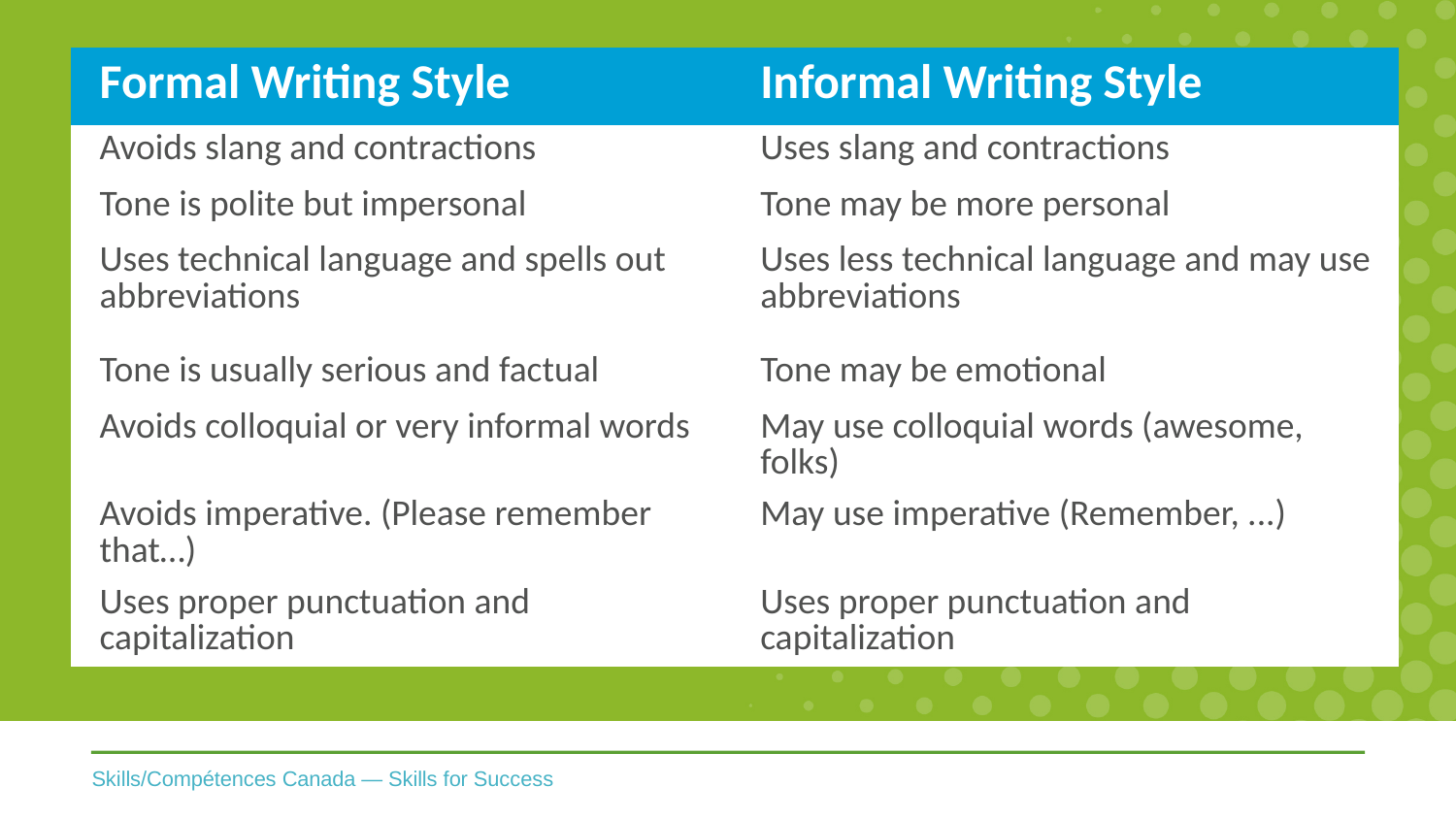

| Formal Writing Style | Informal Writing Style |
| --- | --- |
| Avoids slang and contractions | Uses slang and contractions |
| Tone is polite but impersonal | Tone may be more personal |
| Uses technical language and spells out abbreviations | Uses less technical language and may use abbreviations |
| Tone is usually serious and factual | Tone may be emotional |
| Avoids colloquial or very informal words | May use colloquial words (awesome, folks) |
| Avoids imperative. (Please remember that…) | May use imperative (Remember, ...) |
| Uses proper punctuation and capitalization | Uses proper punctuation and capitalization |